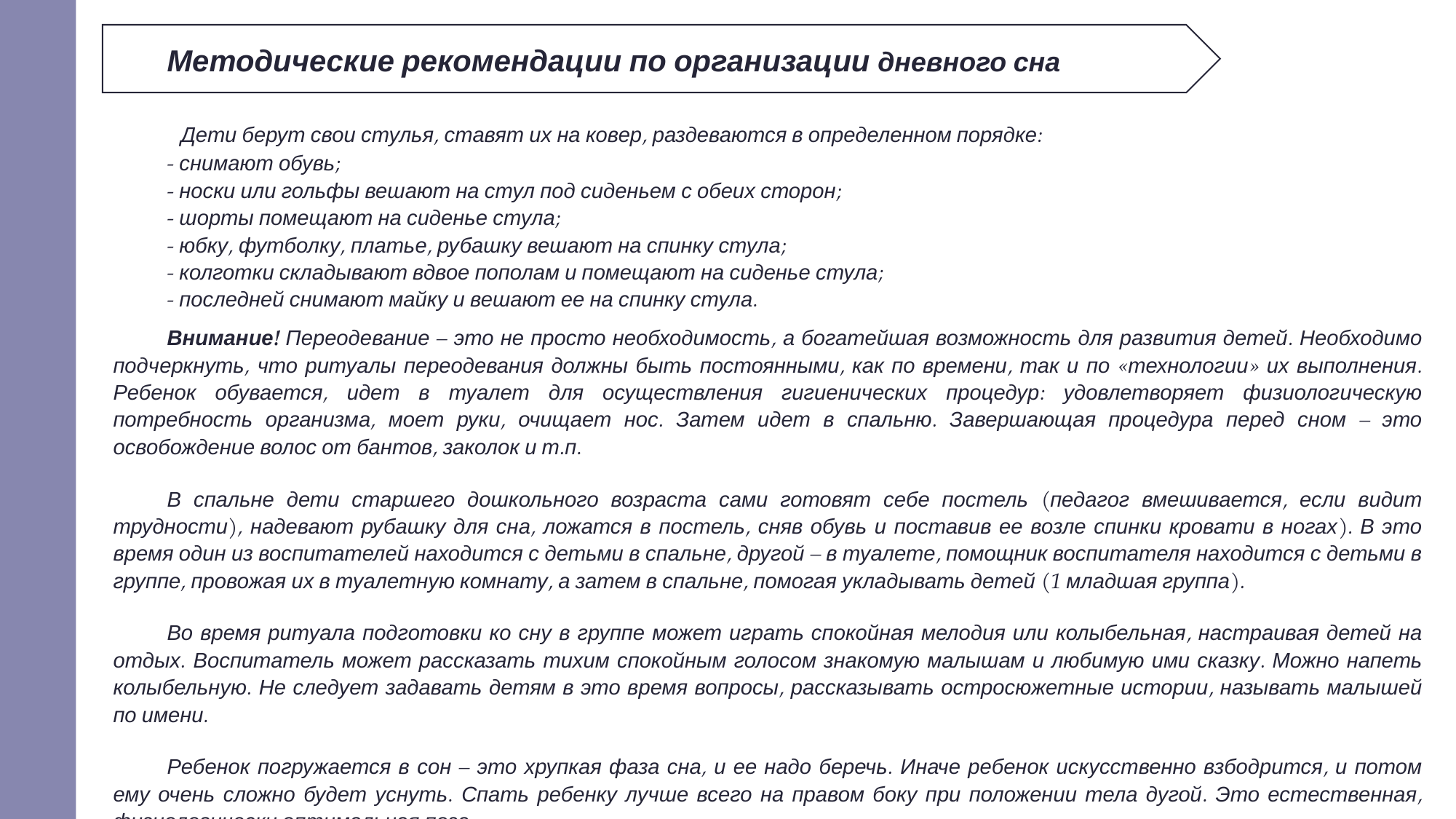

Методические рекомендации по организации дневного сна

  Дети берут свои стулья, ставят их на ковер, раздеваются в определенном порядке:
- снимают обувь;
- носки или гольфы вешают на стул под сиденьем с обеих сторон;
- шорты помещают на сиденье стула;
- юбку, футболку, платье, рубашку вешают на спинку стула;
- колготки складывают вдвое пополам и помещают на сиденье стула;
- последней снимают майку и вешают ее на спинку стула.
Внимание! Переодевание – это не просто необходимость, а богатейшая возможность для развития детей. Необходимо подчеркнуть, что ритуалы переодевания должны быть постоянными, как по времени, так и по «технологии» их выполнения. Ребенок обувается, идет в туалет для осуществления гигиенических процедур: удовлетворяет физиологическую потребность организма, моет руки, очищает нос. Затем идет в спальню. Завершающая процедура перед сном – это освобождение волос от бантов, заколок и т.п.
В спальне дети старшего дошкольного возраста сами готовят себе постель (педагог вмешивается, если видит трудности), надевают рубашку для сна, ложатся в постель, сняв обувь и поставив ее возле спинки кровати в ногах). В это время один из воспитателей находится с детьми в спальне, другой – в туалете, помощник воспитателя находится с детьми в группе, провожая их в туалетную комнату, а затем в спальне, помогая укладывать детей (1 младшая группа).
Во время ритуала подготовки ко сну в группе может играть спокойная мелодия или колыбельная, настраивая детей на отдых. Воспитатель может рассказать тихим спокойным голосом знакомую малышам и любимую ими сказку. Можно напеть колыбельную. Не следует задавать детям в это время вопросы, рассказывать остросюжетные истории, называть малышей по имени.
Ребенок погружается в сон – это хрупкая фаза сна, и ее надо беречь. Иначе ребенок искусственно взбодрится, и потом ему очень сложно будет уснуть. Спать ребенку лучше всего на правом боку при положении тела дугой. Это естественная, физиологически оптимальная поза.